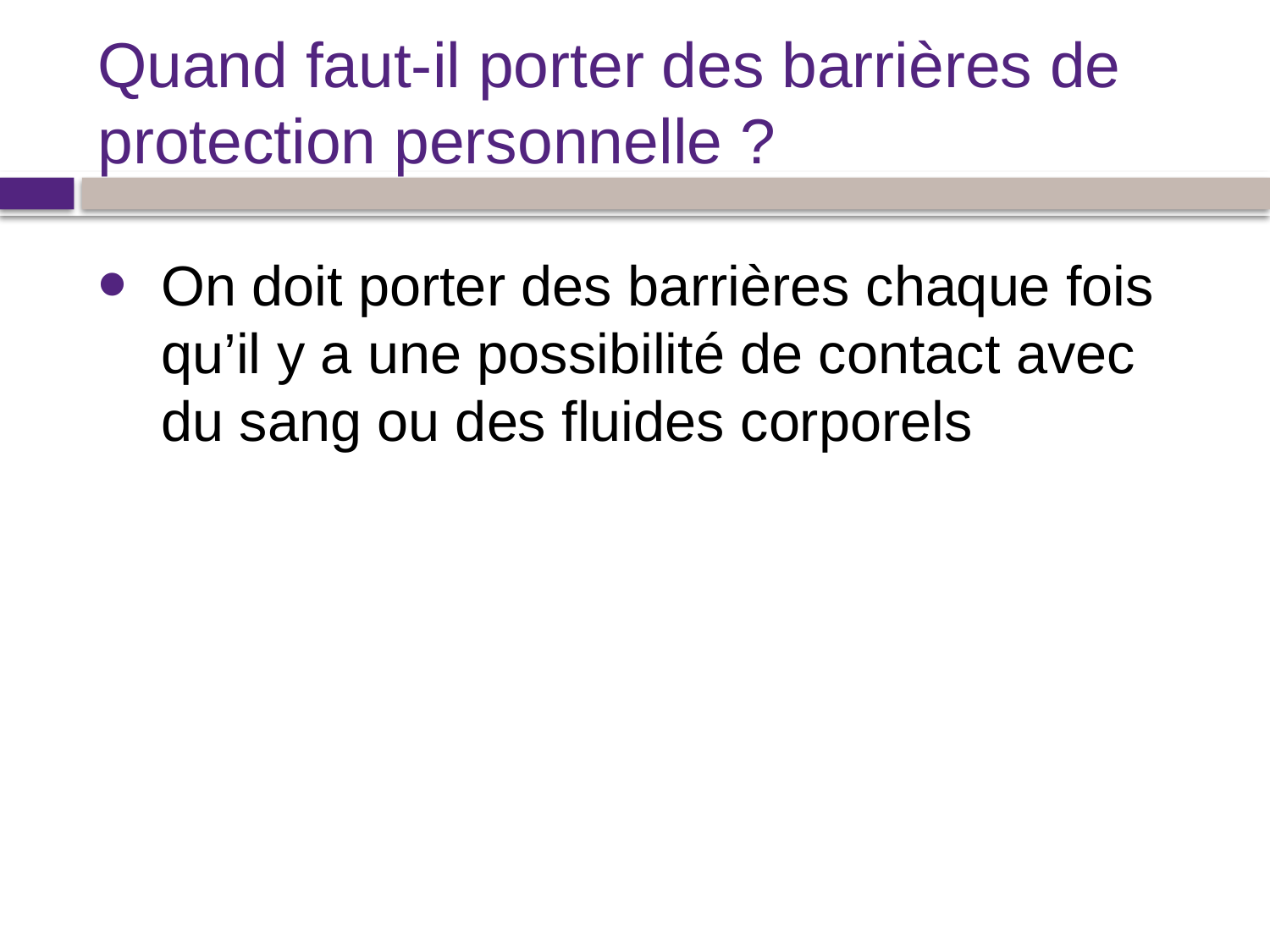

# Quand faut-il porter des barrières de protection personnelle ?
On doit porter des barrières chaque fois qu’il y a une possibilité de contact avec du sang ou des fluides corporels